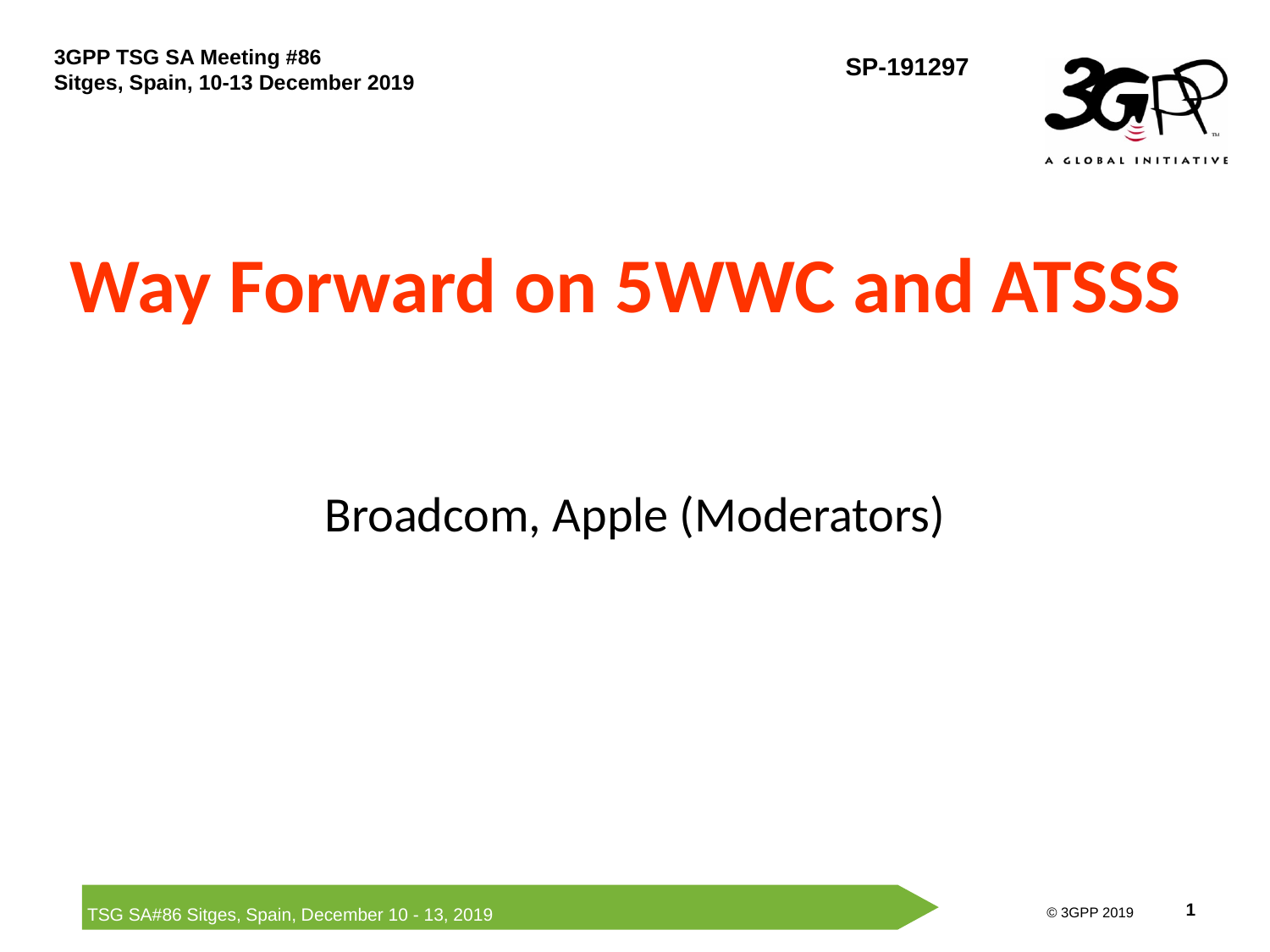

Way Forward on 5WWC and ATSSS
Broadcom, Apple (Moderators)